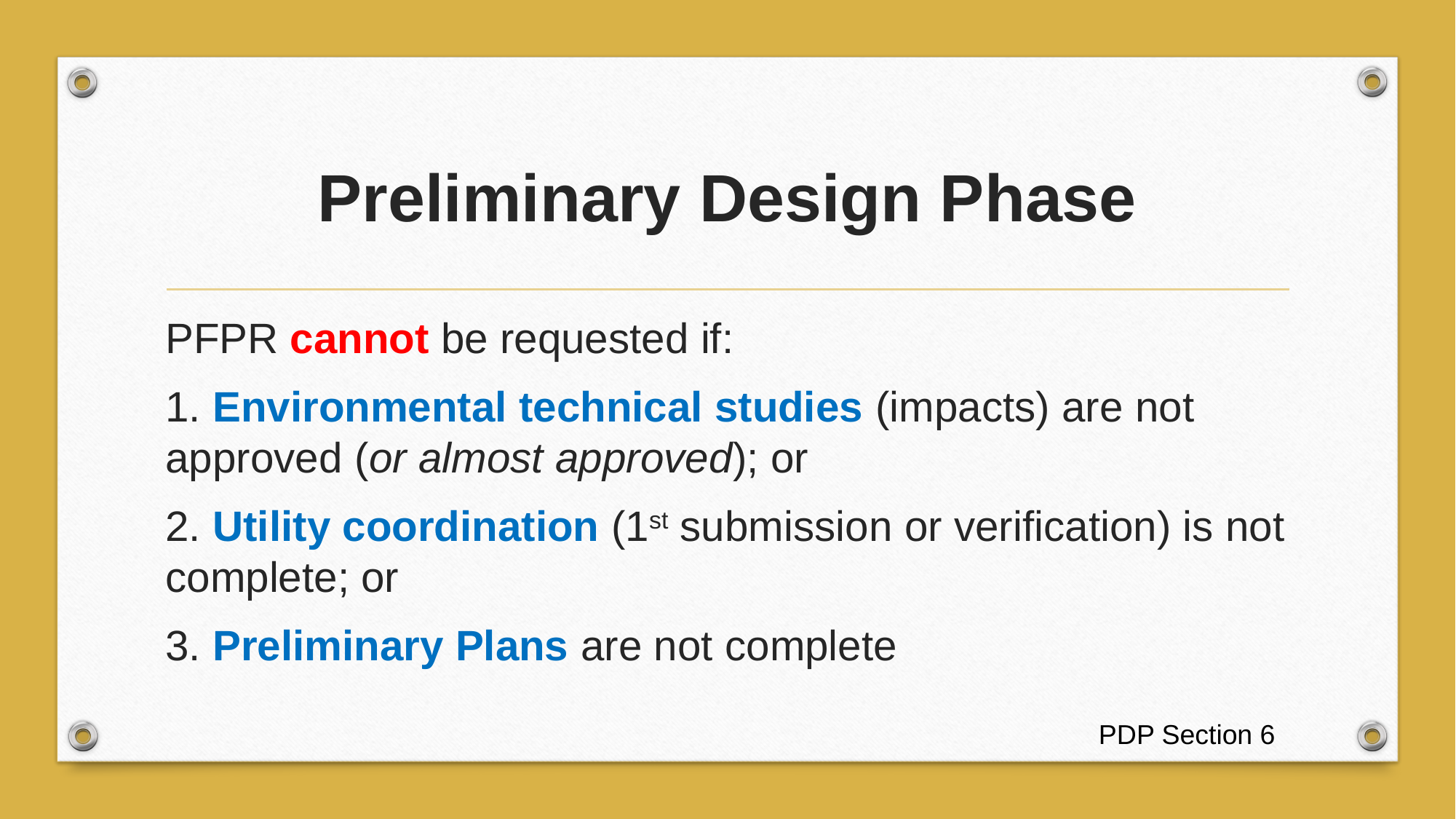

# Preliminary Design Phase
PFPR cannot be requested if:
1. Environmental technical studies (impacts) are not approved (or almost approved); or
2. Utility coordination (1st submission or verification) is not complete; or
3. Preliminary Plans are not complete

PDP Section 6